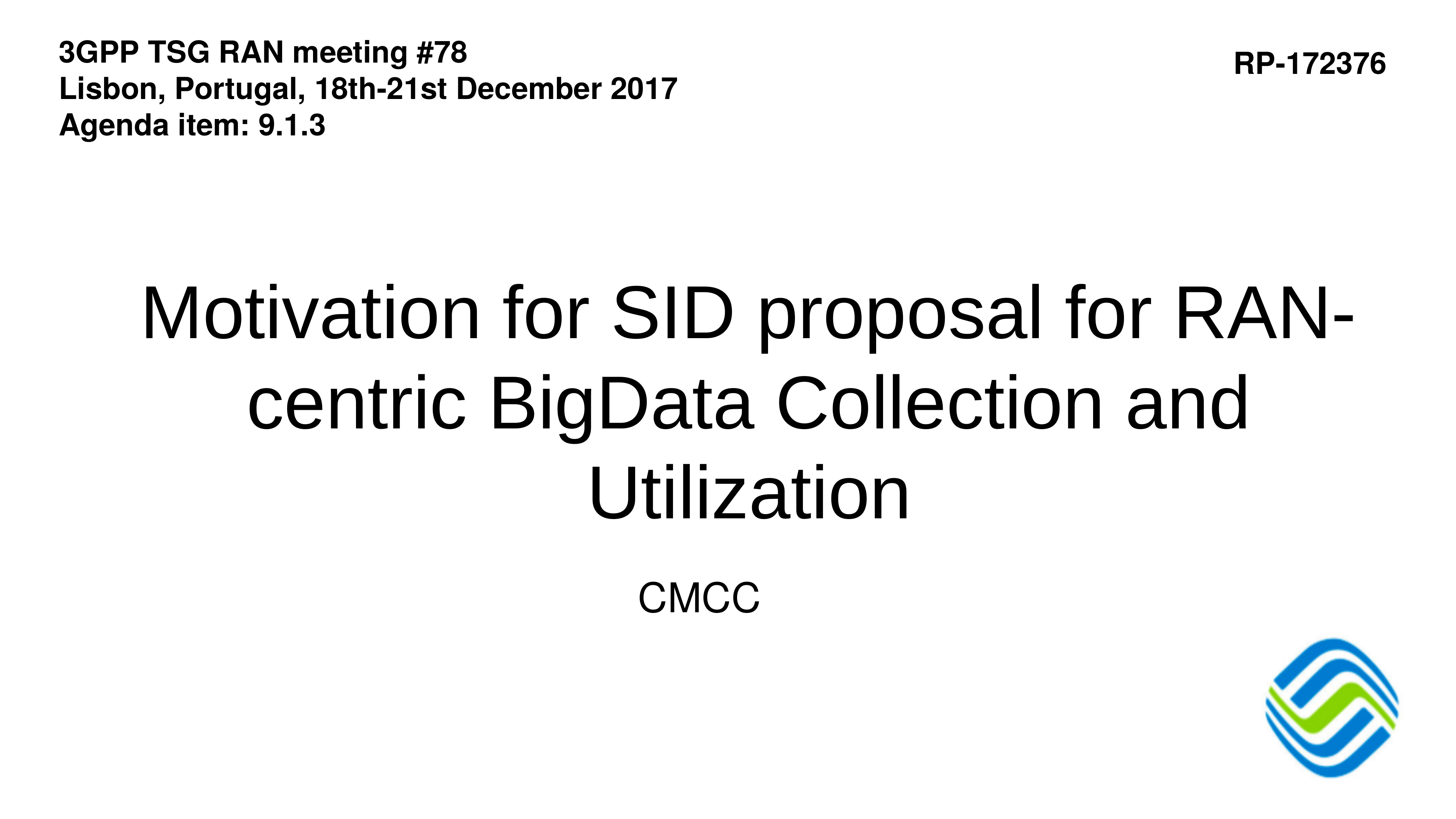

3GPP TSG RAN meeting #78
Lisbon, Portugal, 18th-21st December 2017
Agenda item: 9.1.3
RP-172376
# Motivation for SID proposal for RAN-centric BigData Collection and Utilization
CMCC